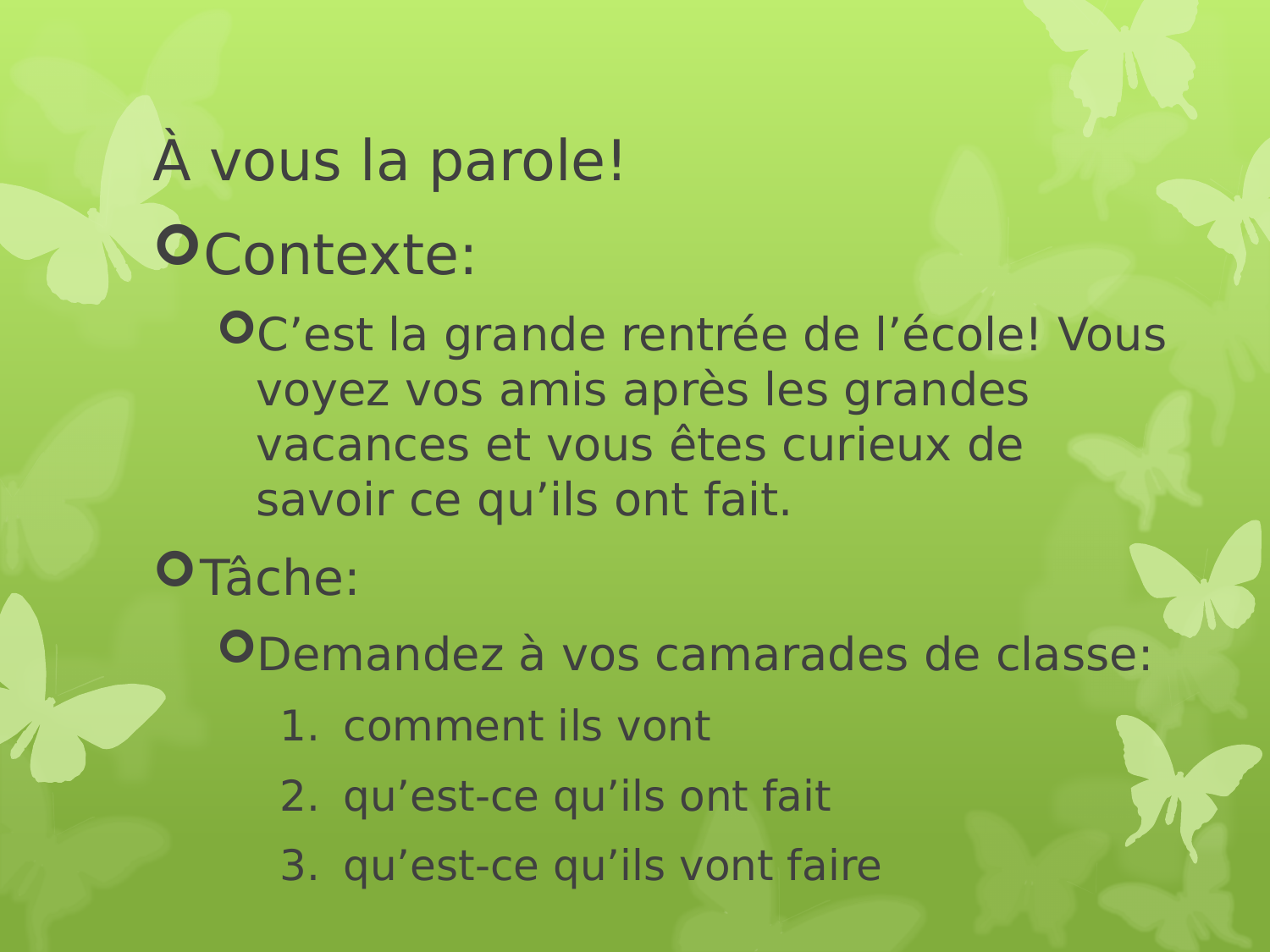

# À vous la parole!
Contexte:
C’est la grande rentrée de l’école! Vous voyez vos amis après les grandes vacances et vous êtes curieux de savoir ce qu’ils ont fait.
Tâche:
Demandez à vos camarades de classe:
comment ils vont
qu’est-ce qu’ils ont fait
qu’est-ce qu’ils vont faire